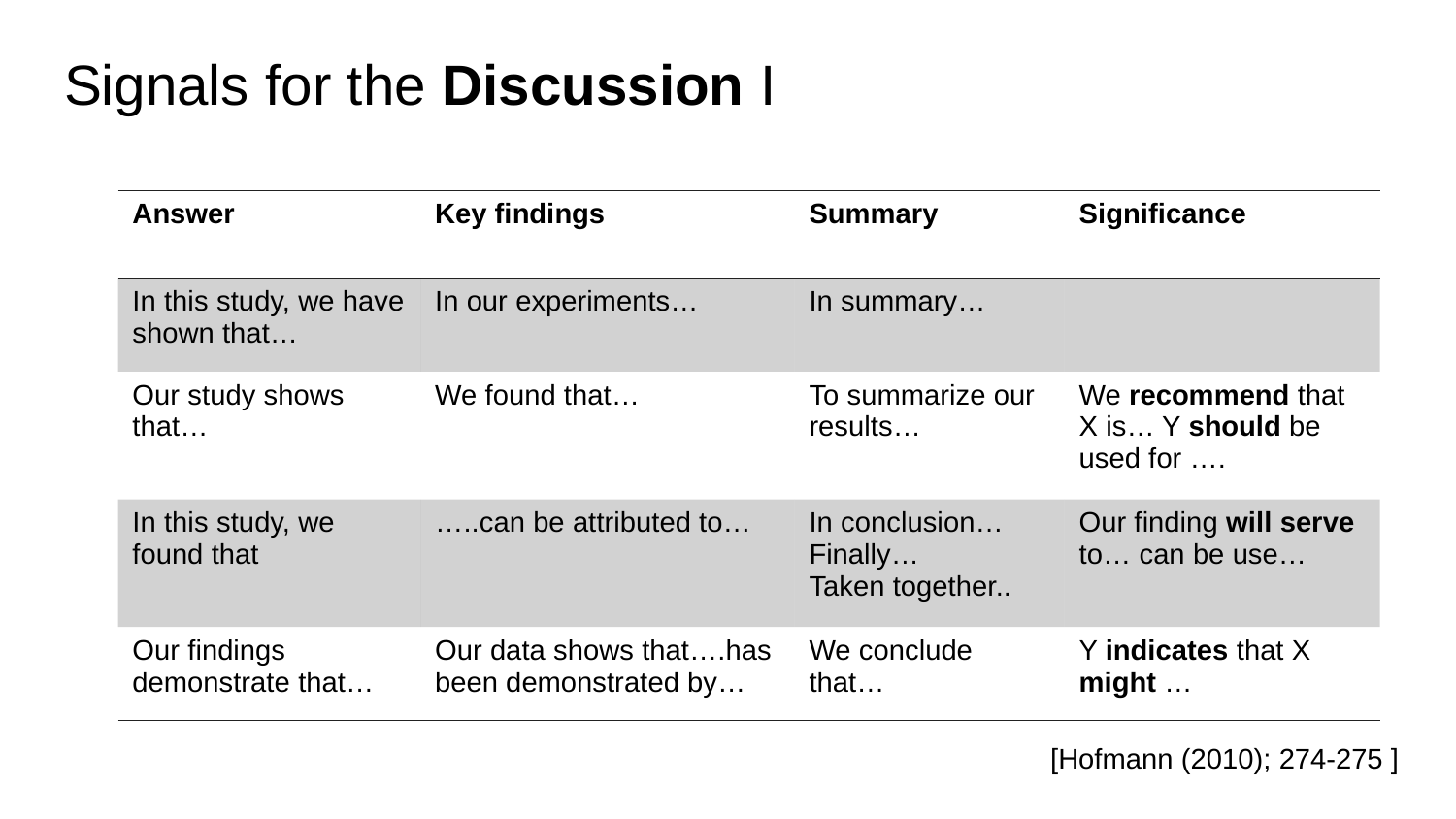

# Signals for the Discussion I
| Answer | Key findings | Summary | Significance |
| --- | --- | --- | --- |
| In this study, we have shown that… | In our experiments… | In summary… |  |
| Our study shows that… | We found that… | To summarize our results… | We recommend that X is… Y should be used for …. |
| In this study, we found that | …..can be attributed to… | In conclusion… Finally… Taken together.. | Our finding will serve to… can be use… |
| Our findings demonstrate that… | Our data shows that….has been demonstrated by… | We conclude that… | Y indicates that X might … |
[Hofmann (2010); 274-275 ]